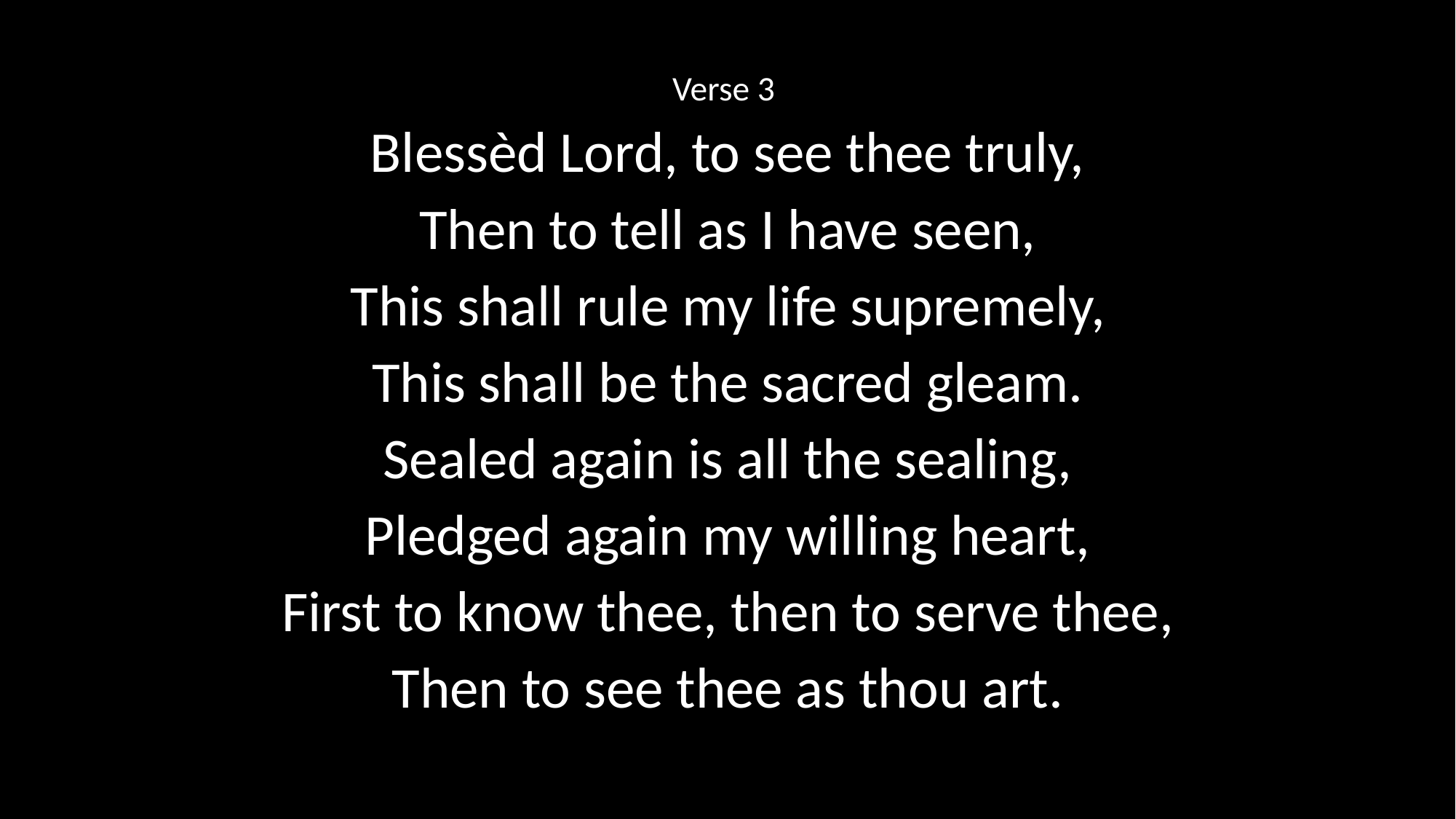

Verse 3
Blessèd Lord, to see thee truly,
Then to tell as I have seen,
This shall rule my life supremely,
This shall be the sacred gleam.
Sealed again is all the sealing,
Pledged again my willing heart,
First to know thee, then to serve thee,
Then to see thee as thou art.